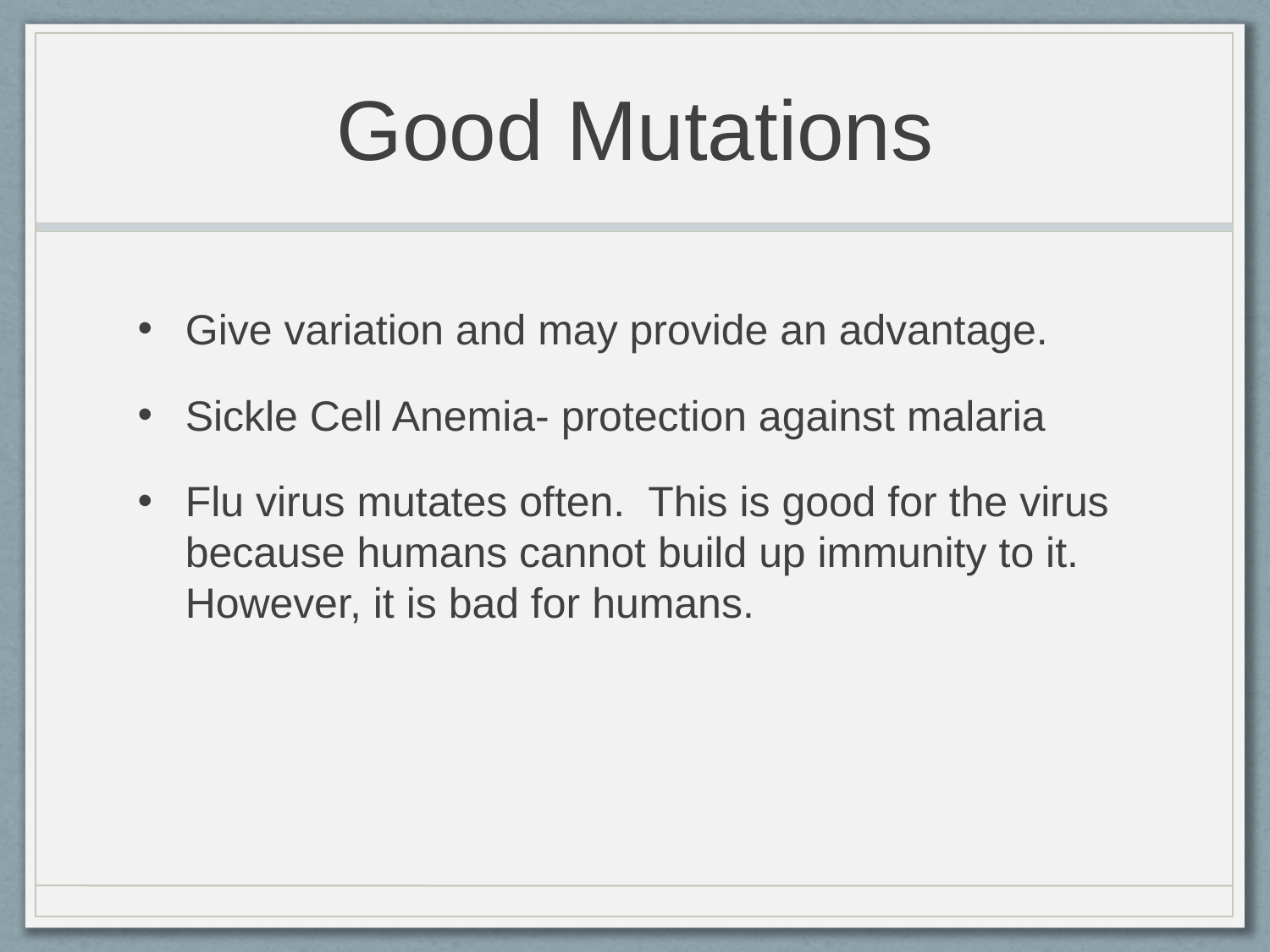

# Good Mutations
Give variation and may provide an advantage.
Sickle Cell Anemia- protection against malaria
Flu virus mutates often.  This is good for the virus because humans cannot build up immunity to it.  However, it is bad for humans.